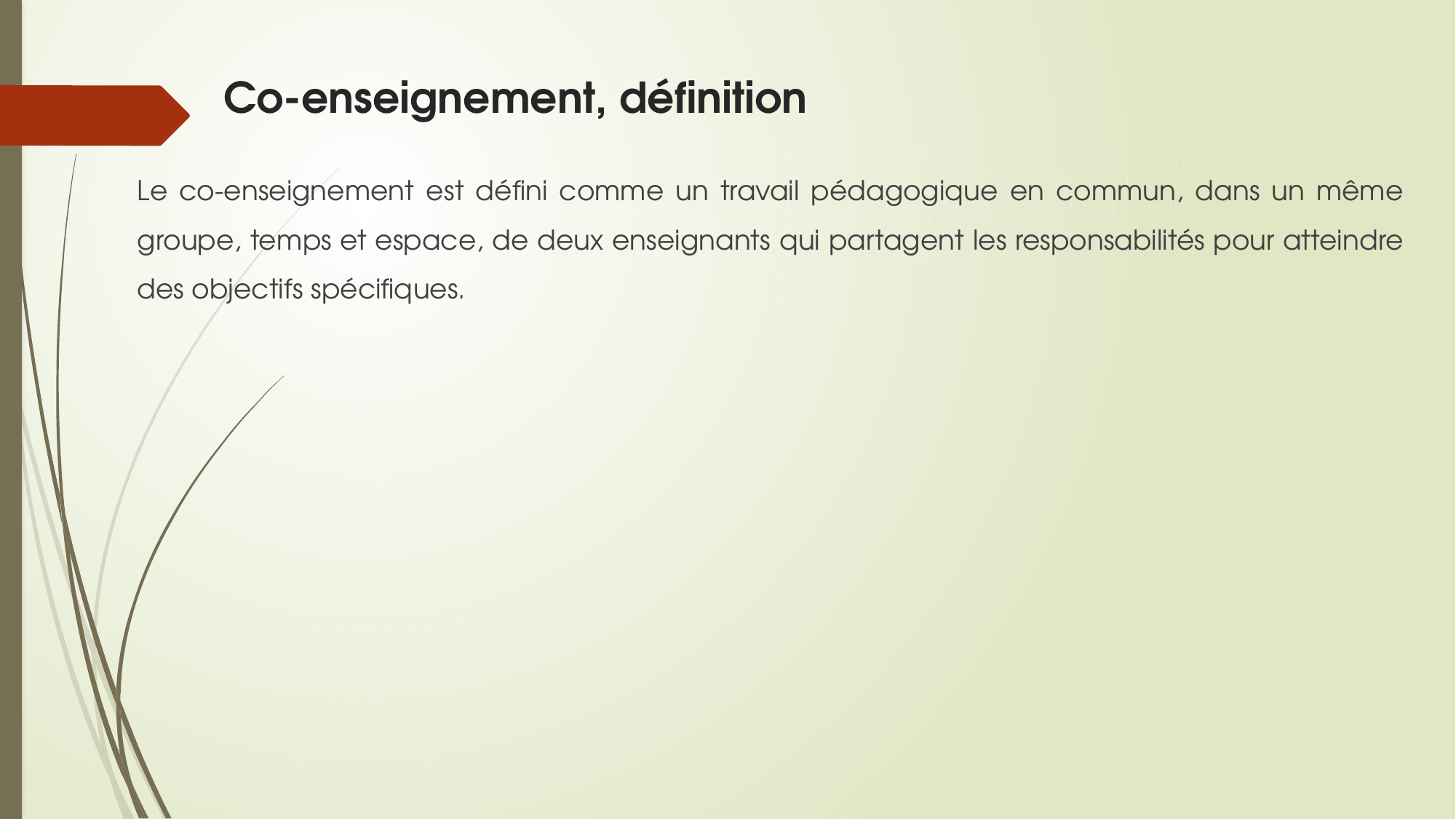

# Co-enseignement, définition
Le co-enseignement est défini comme un travail pédagogique en commun, dans un même groupe, temps et espace, de deux enseignants qui partagent les responsabilités pour atteindre des objectifs spécifiques.